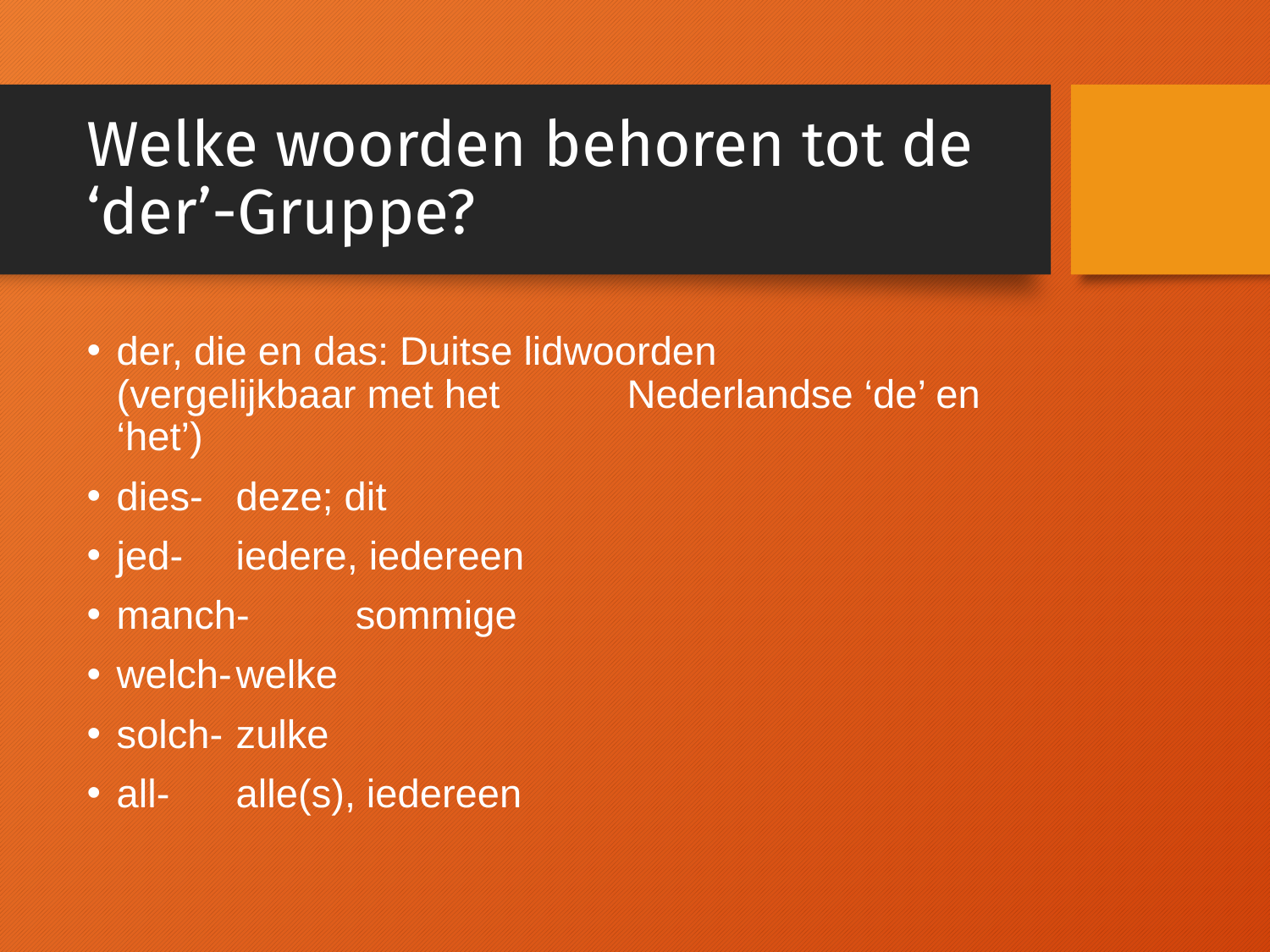

# Welke woorden behoren tot de ‘der’-Gruppe?
der, die en das: Duitse lidwoorden 					   (vergelijkbaar met het 				   Nederlandse ‘de’ en ‘het’)
dies-		deze; dit
jed-		iedere, iedereen
manch-	sommige
welch-	welke
solch-	zulke
all-		alle(s), iedereen